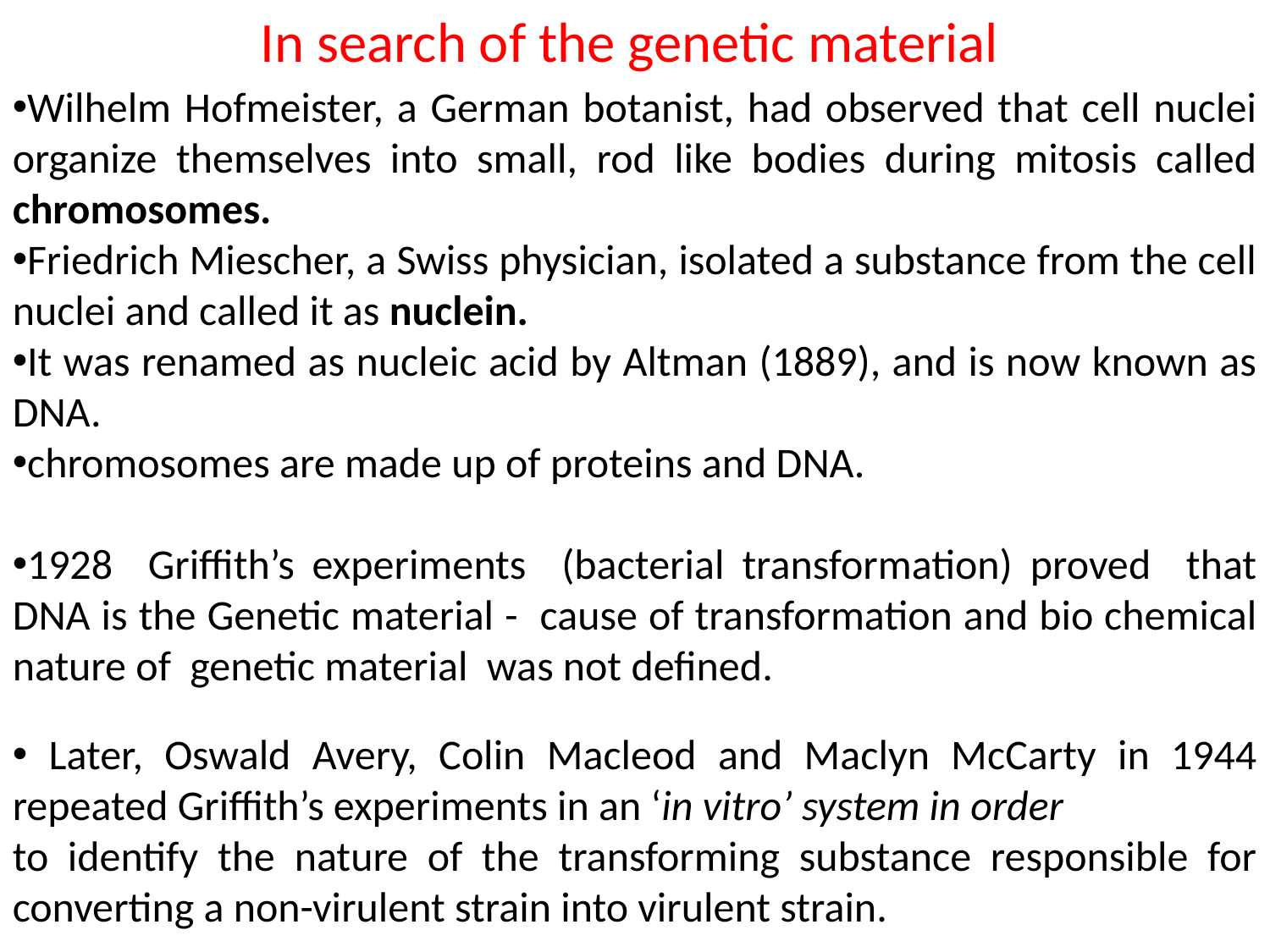

In search of the genetic material
Wilhelm Hofmeister, a German botanist, had observed that cell nuclei organize themselves into small, rod like bodies during mitosis called chromosomes.
Friedrich Miescher, a Swiss physician, isolated a substance from the cell nuclei and called it as nuclein.
It was renamed as nucleic acid by Altman (1889), and is now known as DNA.
chromosomes are made up of proteins and DNA.

1928  Griffith’s experiments  (bacterial transformation) proved  that DNA is the Genetic material -  cause of transformation and bio chemical nature of  genetic material  was not defined.

 Later, Oswald Avery, Colin Macleod and Maclyn McCarty in 1944 repeated Griffith’s experiments in an ‘in vitro’ system in order
to identify the nature of the transforming substance responsible for converting a non-virulent strain into virulent strain.